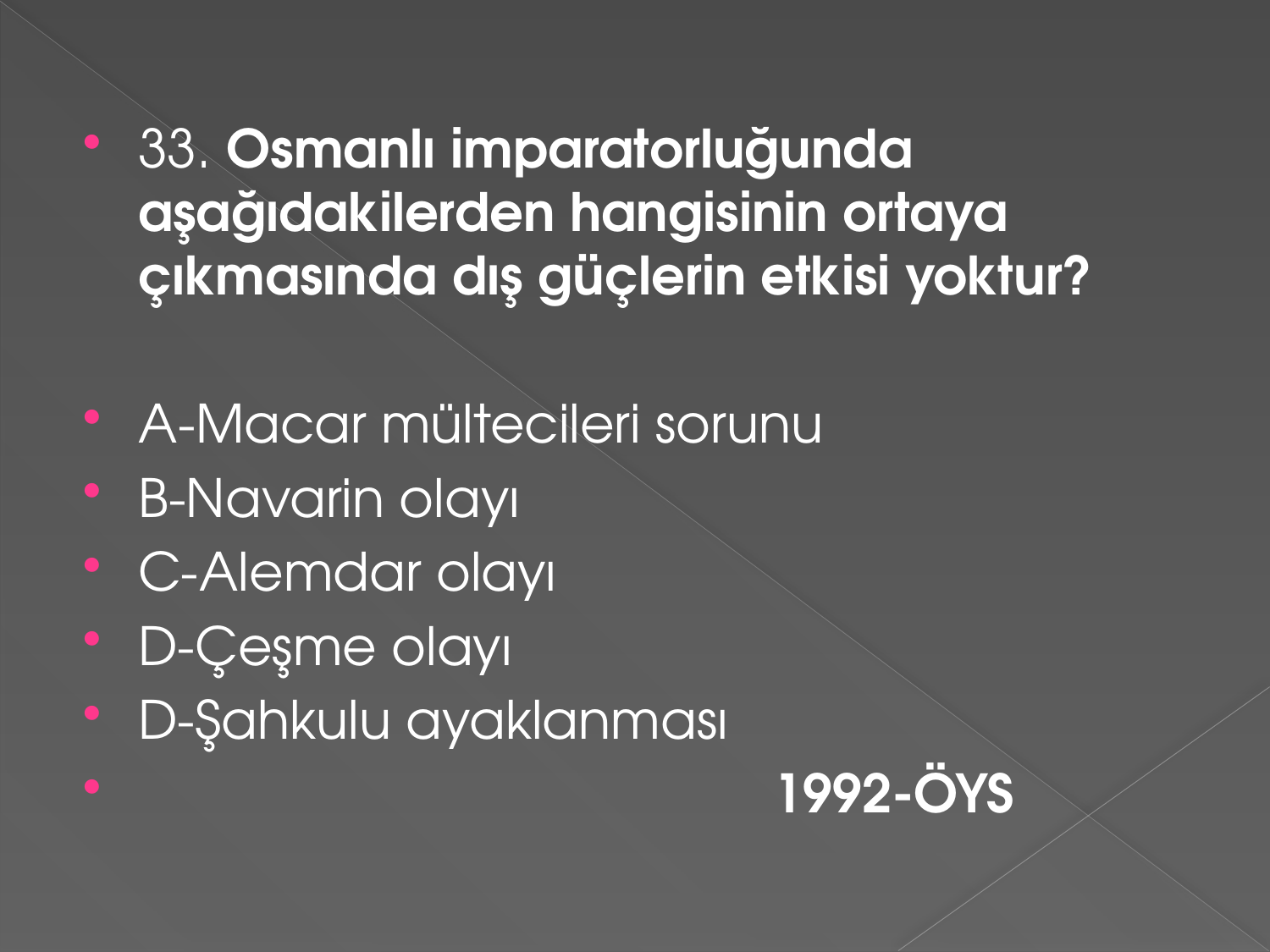

33. Osmanlı imparatorluğunda aşağıdakilerden hangisinin ortaya çıkmasında dış güçlerin etkisi yoktur?

A-Macar mültecileri sorunu
B-Navarin olayı
C-Alemdar olayı
D-Çeşme olayı
D-Şahkulu ayaklanması
					1992-ÖYS